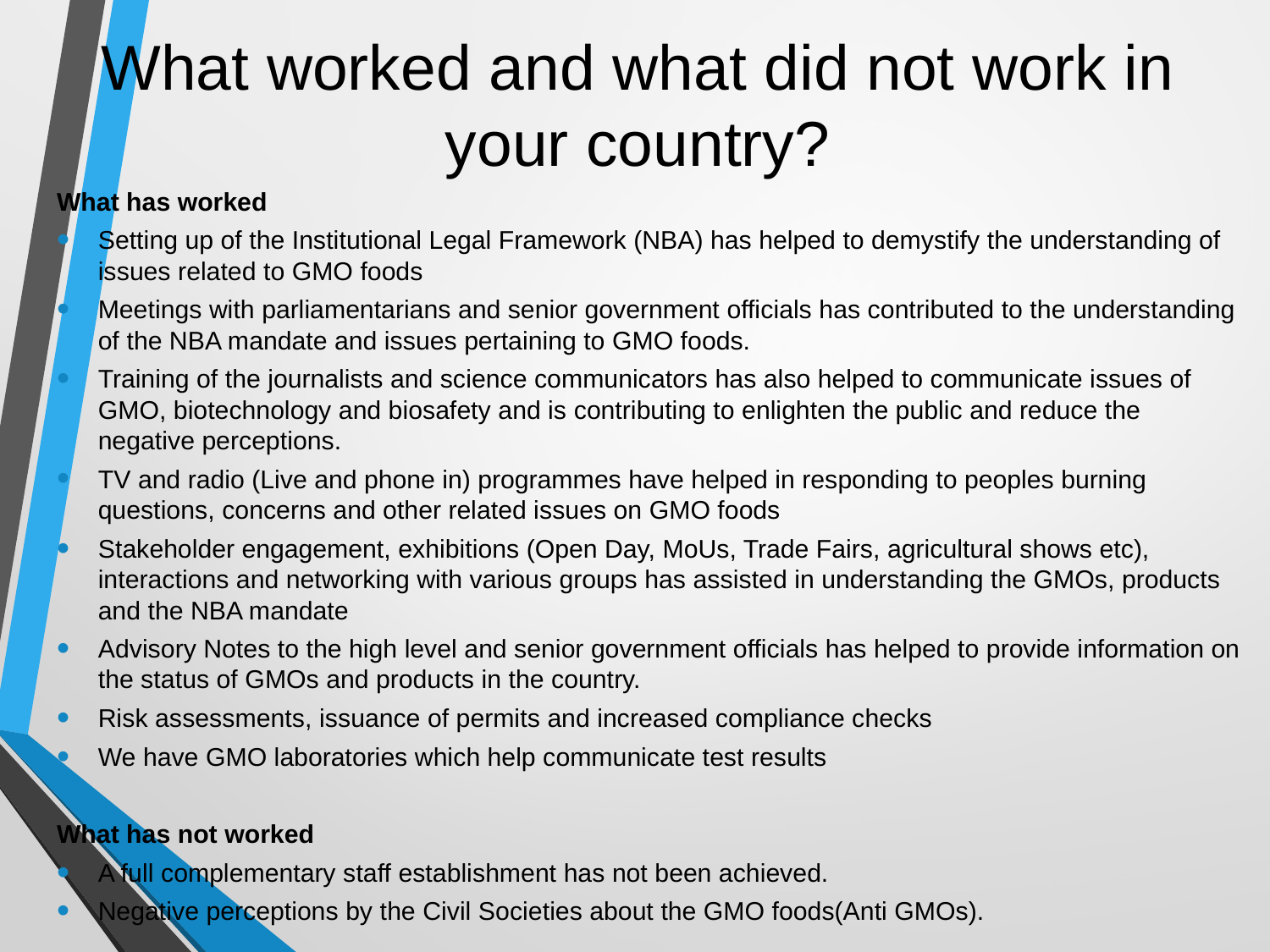

# What worked and what did not work in your country?
What has worked
Setting up of the Institutional Legal Framework (NBA) has helped to demystify the understanding of issues related to GMO foods
Meetings with parliamentarians and senior government officials has contributed to the understanding of the NBA mandate and issues pertaining to GMO foods.
Training of the journalists and science communicators has also helped to communicate issues of GMO, biotechnology and biosafety and is contributing to enlighten the public and reduce the negative perceptions.
TV and radio (Live and phone in) programmes have helped in responding to peoples burning questions, concerns and other related issues on GMO foods
Stakeholder engagement, exhibitions (Open Day, MoUs, Trade Fairs, agricultural shows etc), interactions and networking with various groups has assisted in understanding the GMOs, products and the NBA mandate
Advisory Notes to the high level and senior government officials has helped to provide information on the status of GMOs and products in the country.
Risk assessments, issuance of permits and increased compliance checks
We have GMO laboratories which help communicate test results

What has not worked
A full complementary staff establishment has not been achieved.
Negative perceptions by the Civil Societies about the GMO foods(Anti GMOs).